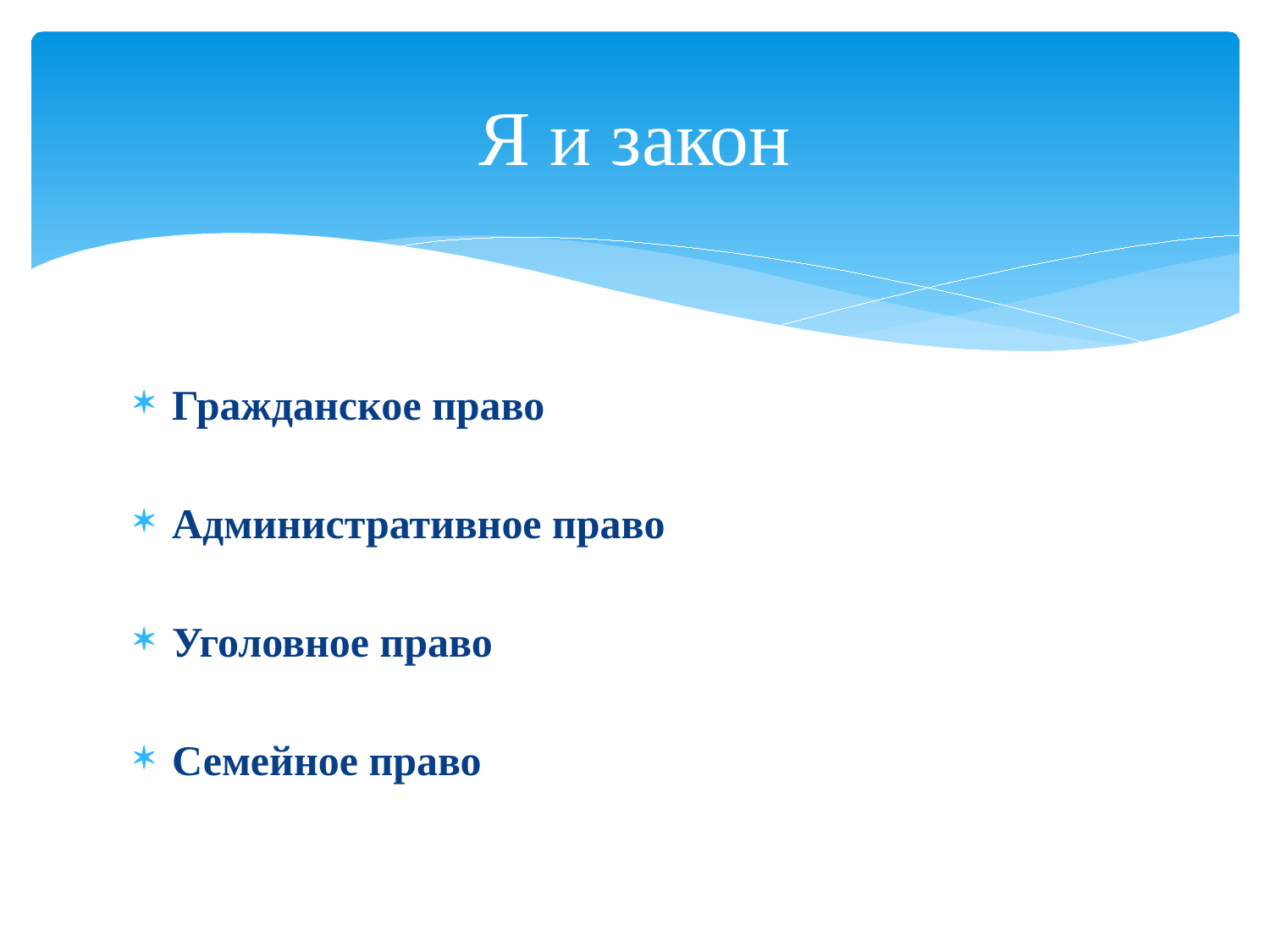

# Я и закон
Гражданское право

Административное право

Уголовное право

Семейное право